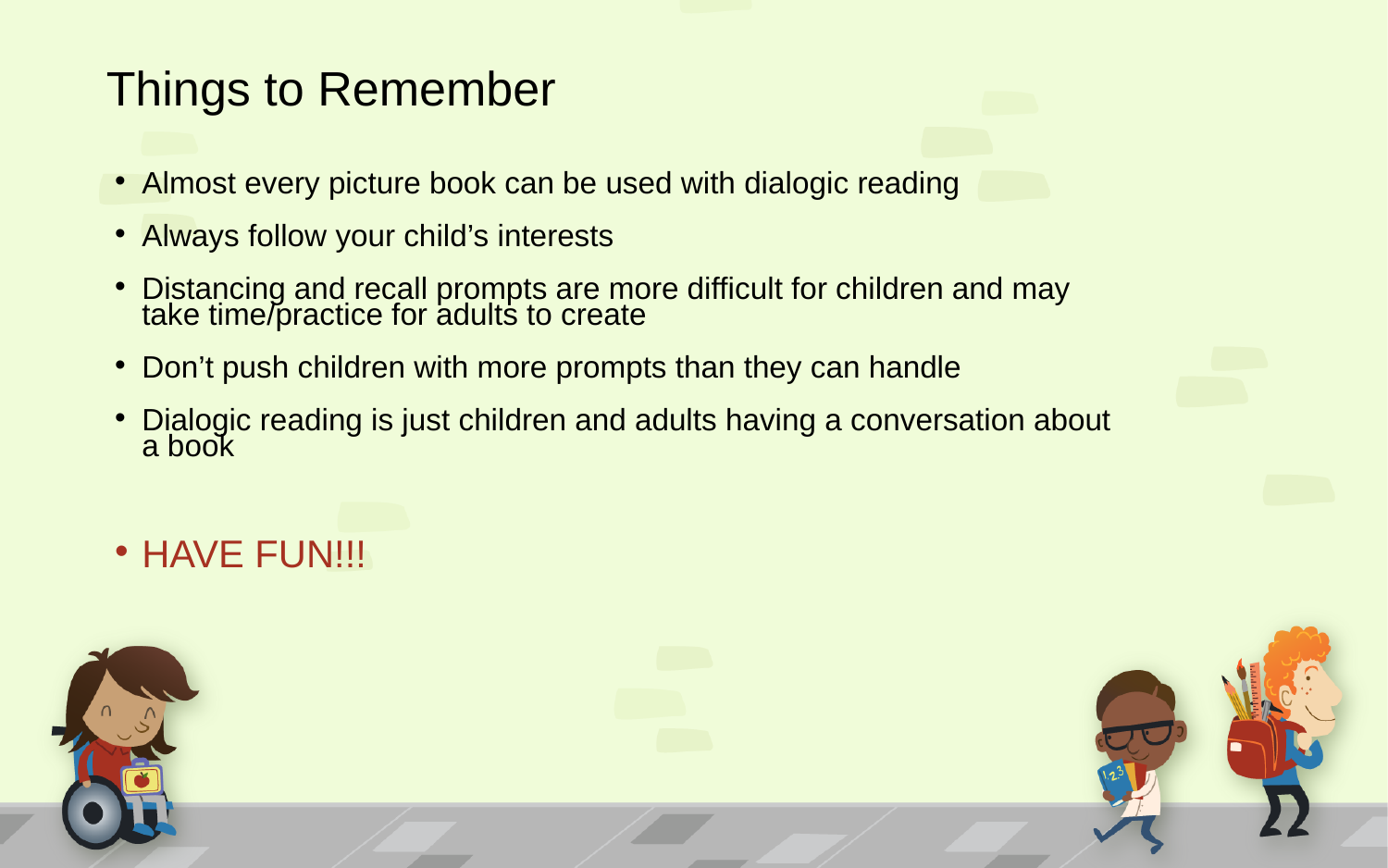

# Things to Remember
Almost every picture book can be used with dialogic reading
Always follow your child’s interests
Distancing and recall prompts are more difficult for children and may take time/practice for adults to create
Don’t push children with more prompts than they can handle
Dialogic reading is just children and adults having a conversation about a book

HAVE FUN!!!